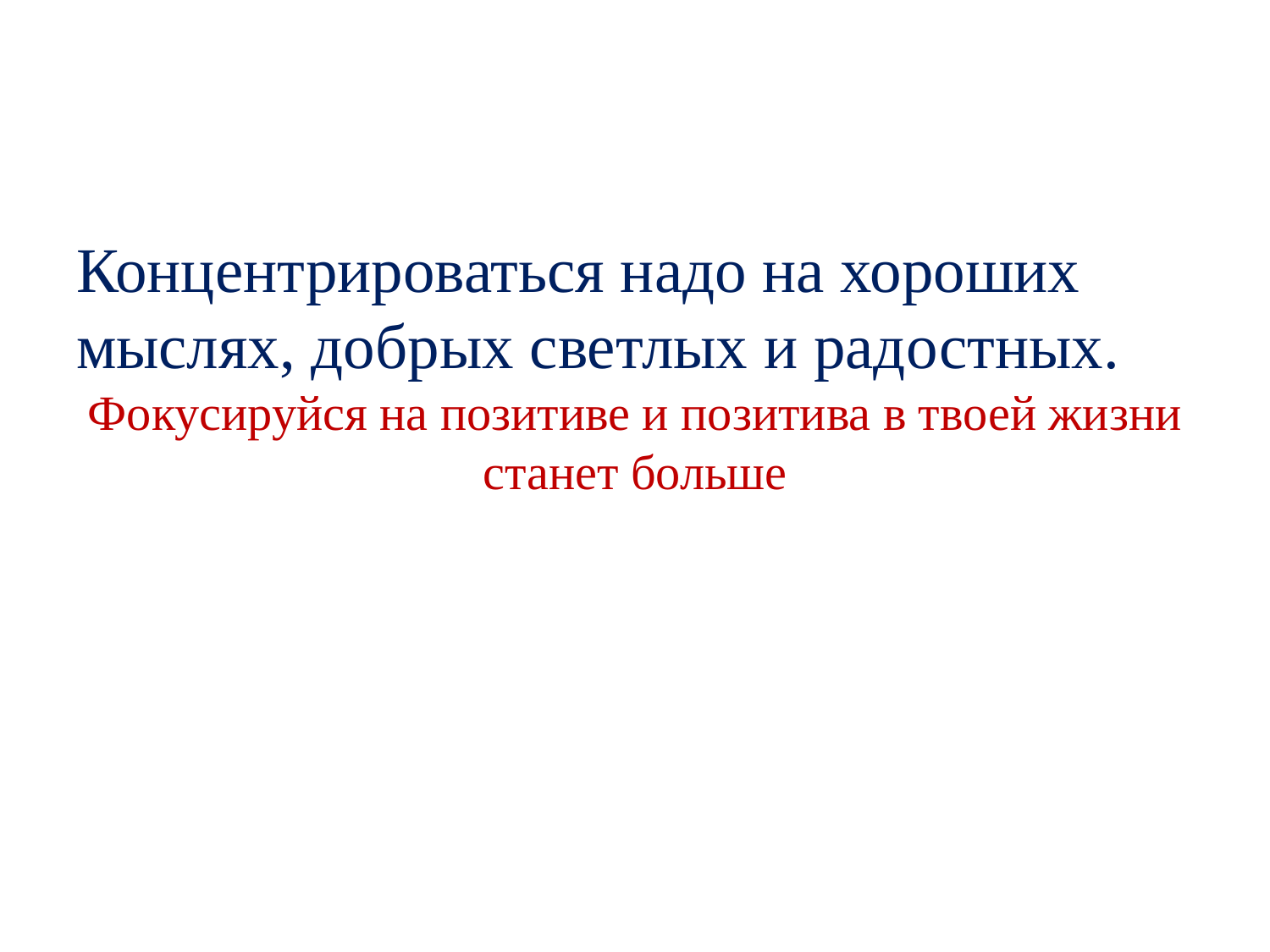

#
Концентрироваться надо на хороших мыслях, добрых светлых и радостных.
Фокусируйся на позитиве и позитива в твоей жизни станет больше